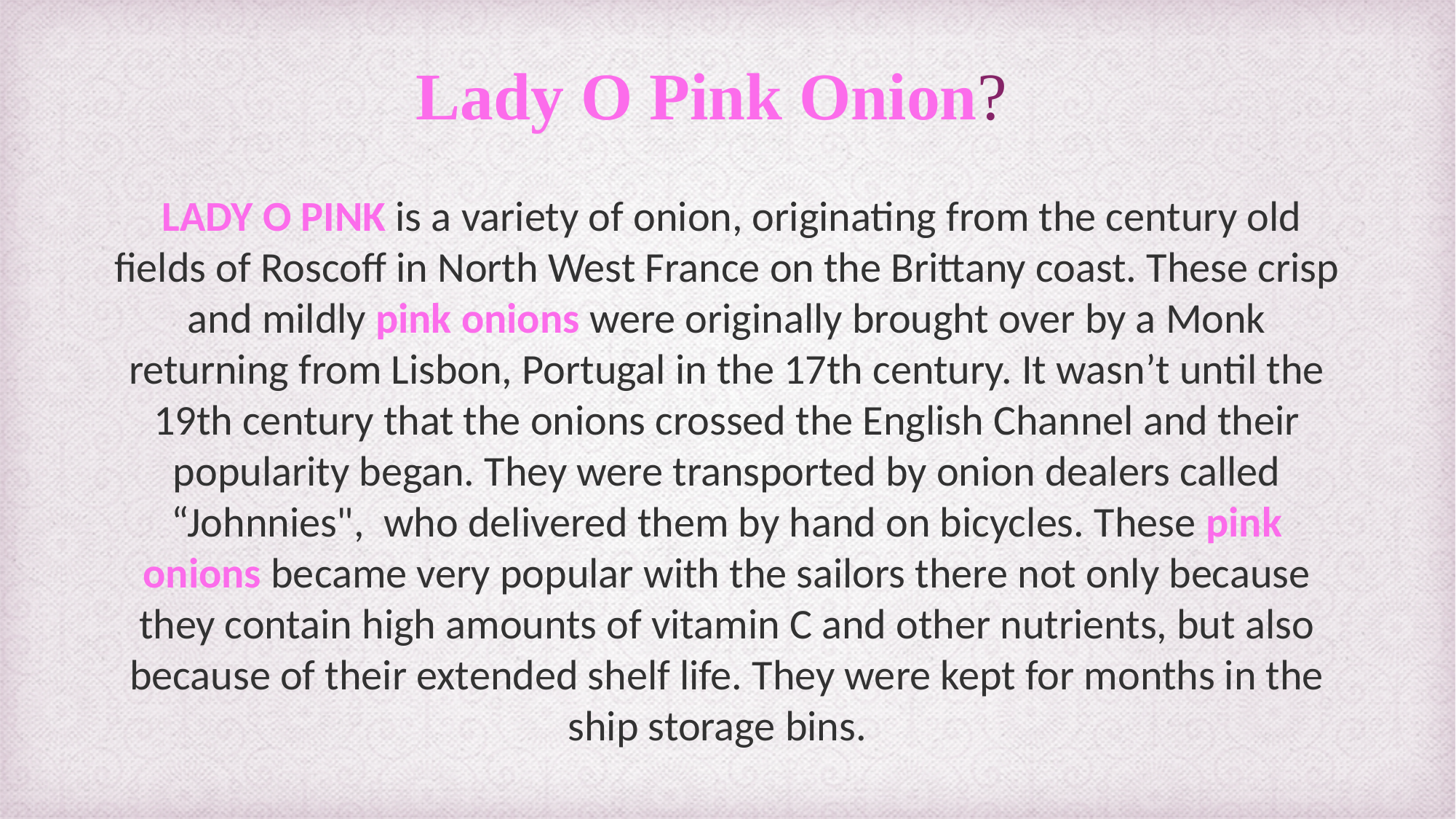

Lady O Pink Onion?
 LADY O PINK is a variety of onion, originating from the century old fields of Roscoff in North West France on the Brittany coast. These crisp and mildly pink onions were originally brought over by a Monk returning from Lisbon, Portugal in the 17th century. It wasn’t until the 19th century that the onions crossed the English Channel and their popularity began. They were transported by onion dealers called “Johnnies",  who delivered them by hand on bicycles. These pink onions became very popular with the sailors there not only because they contain high amounts of vitamin C and other nutrients, but also because of their extended shelf life. They were kept for months in the ship storage bins.